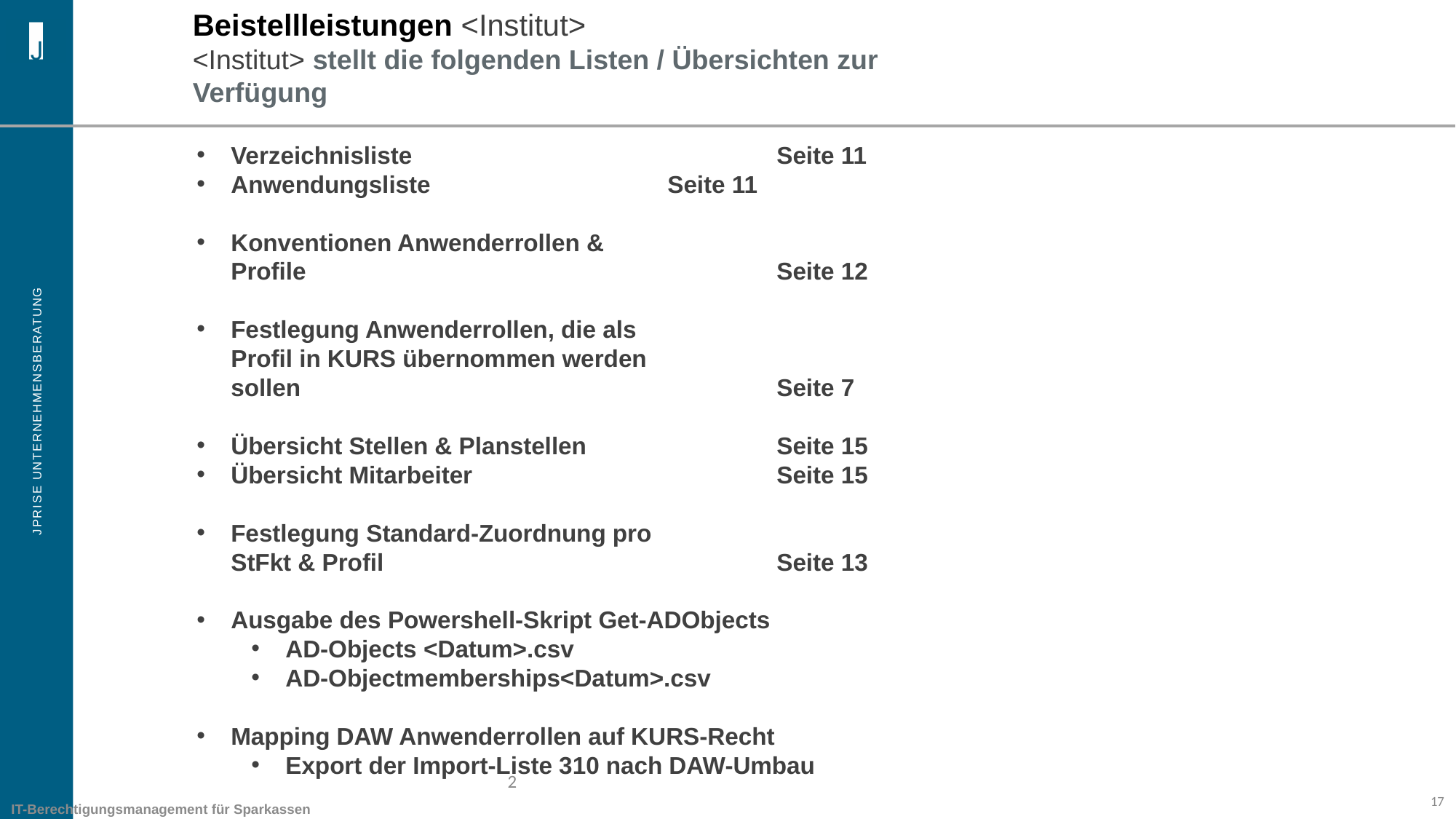

Beistellleistungen <Institut>
<Institut> stellt die folgenden Listen / Übersichten zur Verfügung

Verzeichnisliste				Seite 11
Anwendungsliste 			Seite 11

Konventionen Anwenderrollen &
Profile					Seite 12

Festlegung Anwenderrollen, die als
Profil in KURS übernommen werden
sollen					Seite 7

Übersicht Stellen & Planstellen		Seite 15
Übersicht Mitarbeiter			Seite 15

Festlegung Standard-Zuordnung pro
StFkt & Profil				Seite 13
Ausgabe des Powershell-Skript Get-ADObjects
AD-Objects <Datum>.csv
AD-Objectmemberships<Datum>.csv

Mapping DAW Anwenderrollen auf KURS-Recht
Export der Import-Liste 310 nach DAW-Umbau

2